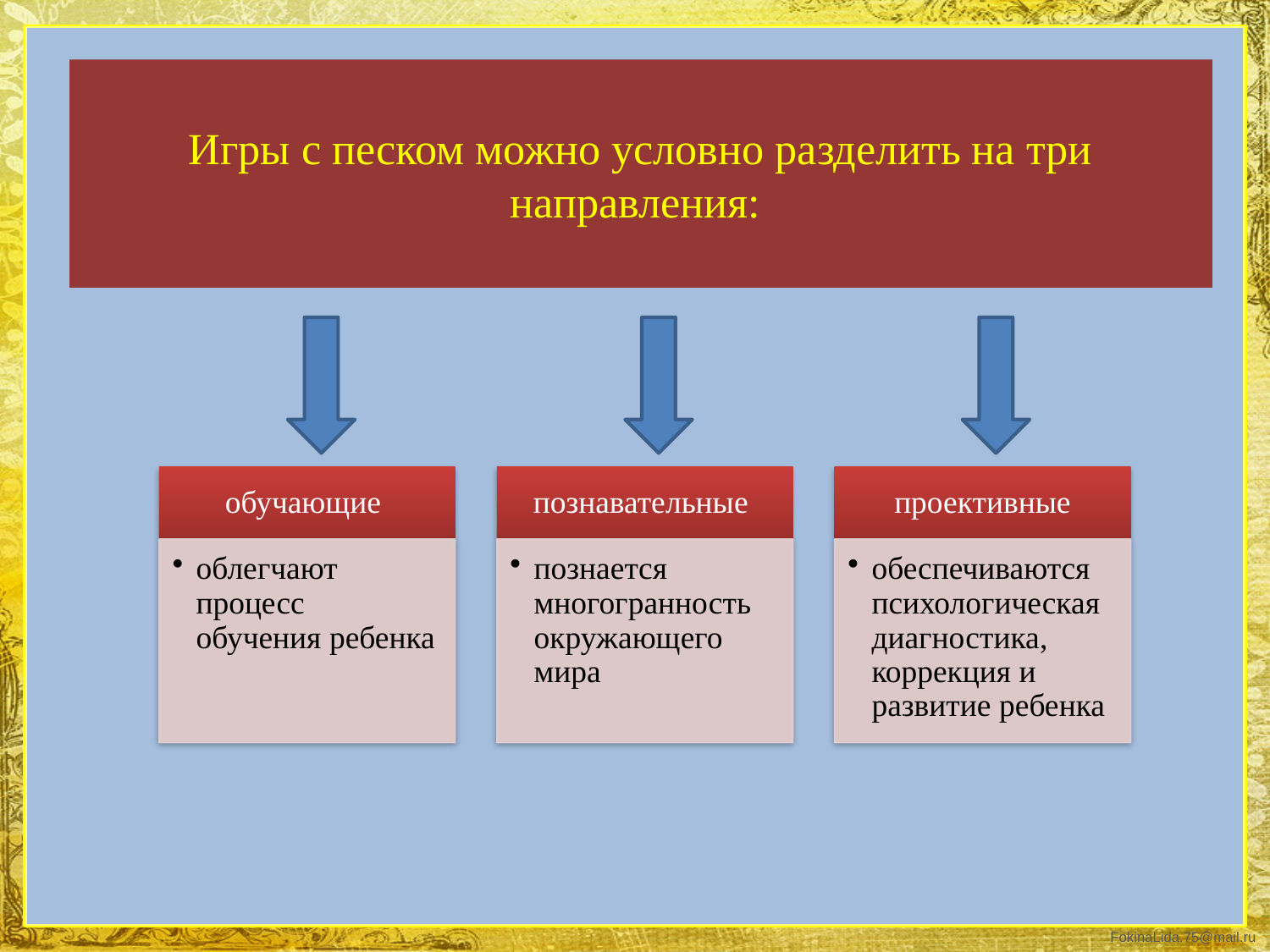

# Игры с песком можно условно разделить на три направления:

обучающие
облегчают процесс обучения ребенка
познавательные
познается многогранность окружающего мира
проективные
обеспечиваются психологическая диагностика, коррекция и развитие ребенка